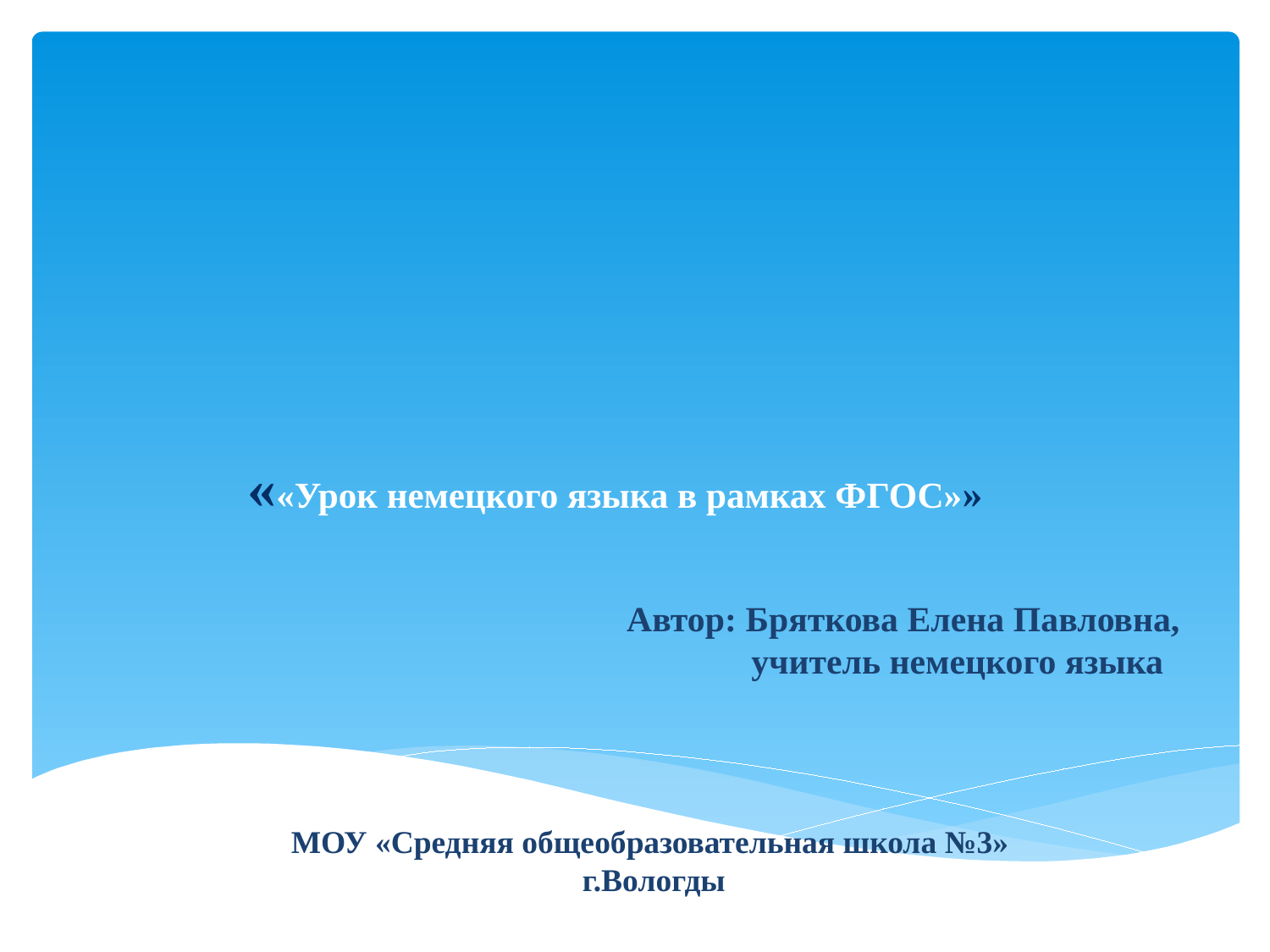

# ««Урок немецкого языка в рамках ФГОС»»
Автор: Бряткова Елена Павловна,
              учитель немецкого языка
МОУ «Средняя общеобразовательная школа №3»  г.Вологды